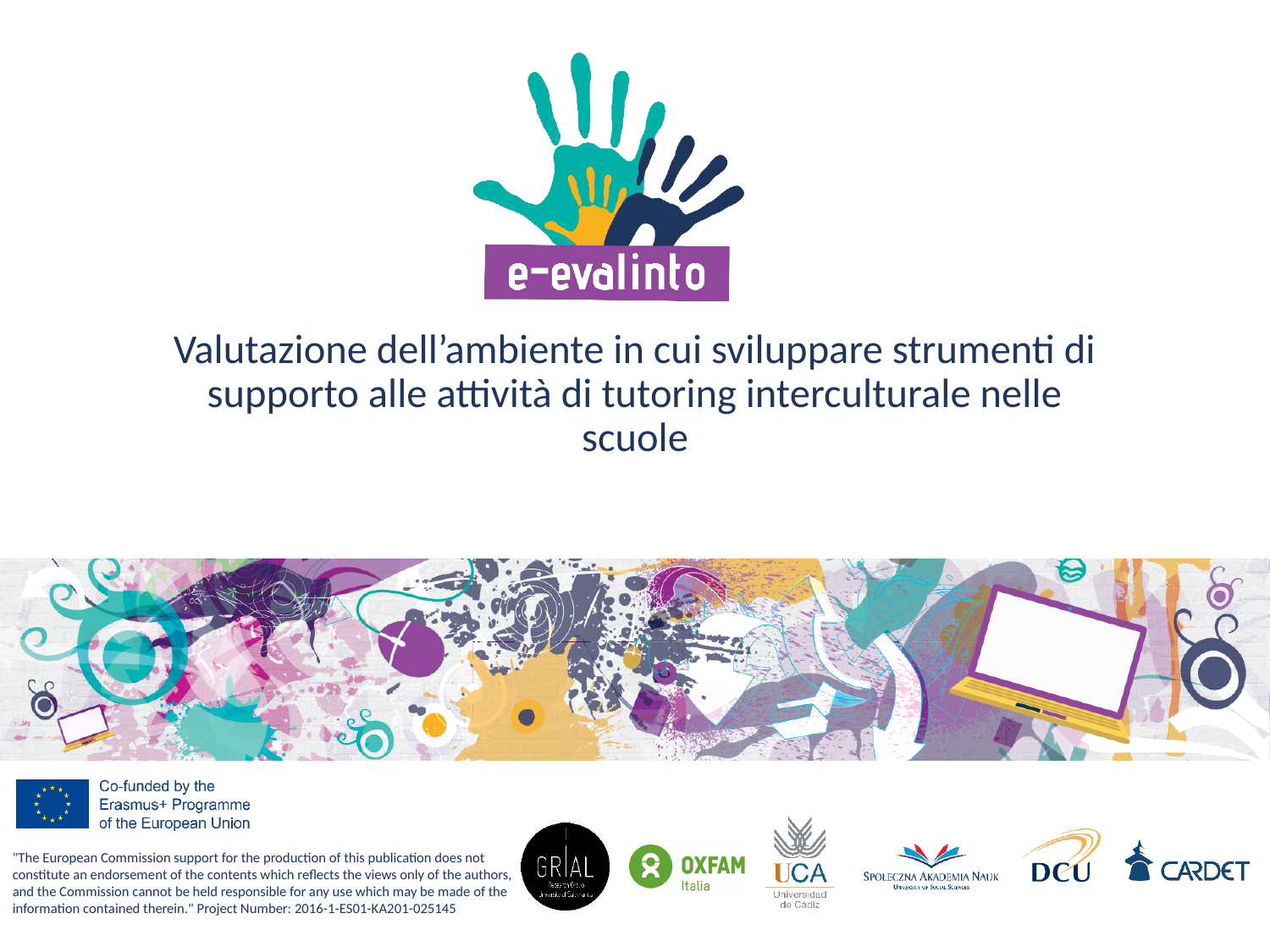

# Valutazione dell’ambiente in cui sviluppare strumenti di supporto alle attività di tutoring interculturale nelle scuole